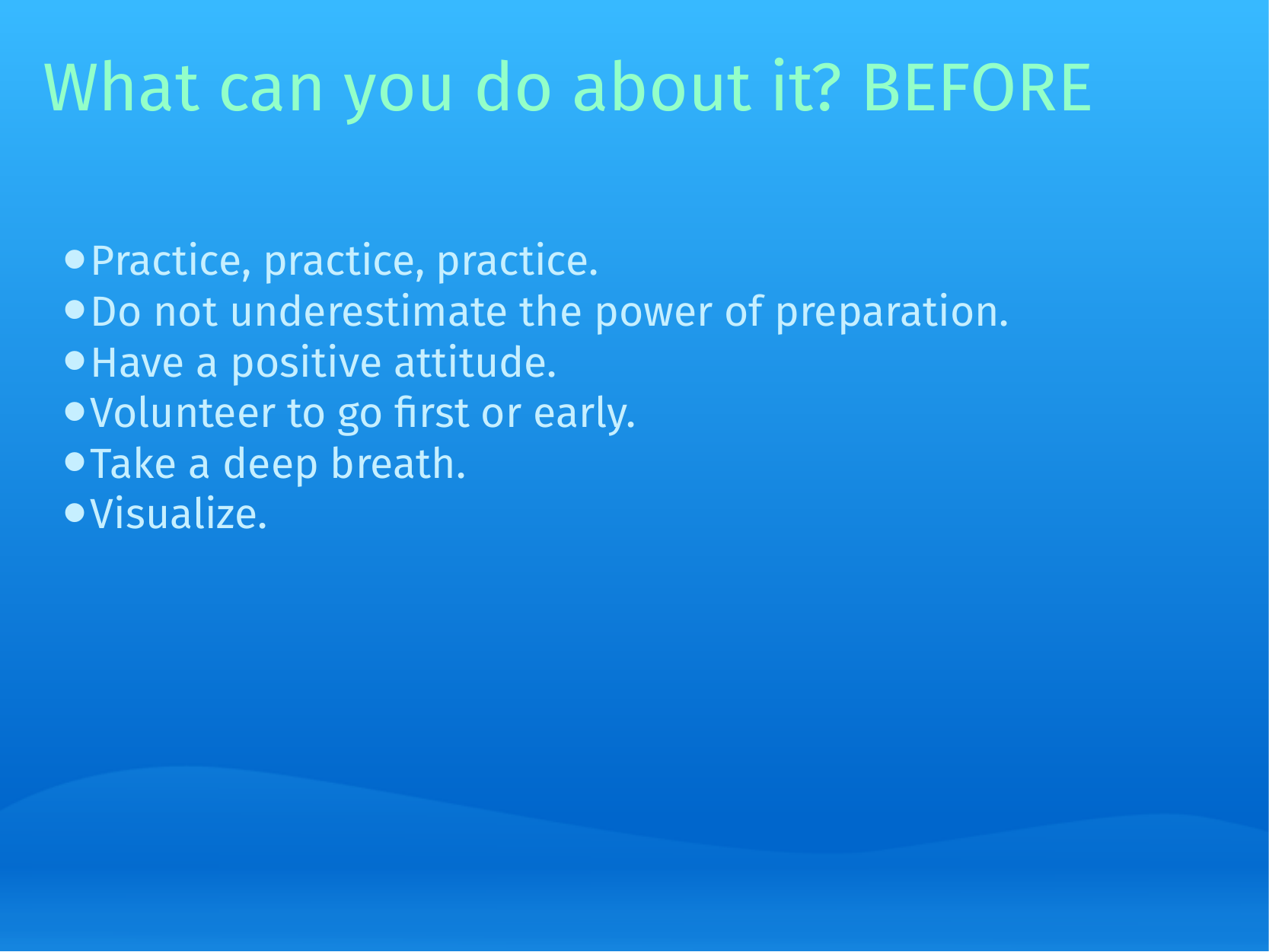

# What can you do about it? BEFORE
Practice, practice, practice.
Do not underestimate the power of preparation.
Have a positive attitude.
Volunteer to go first or early.
Take a deep breath.
Visualize.